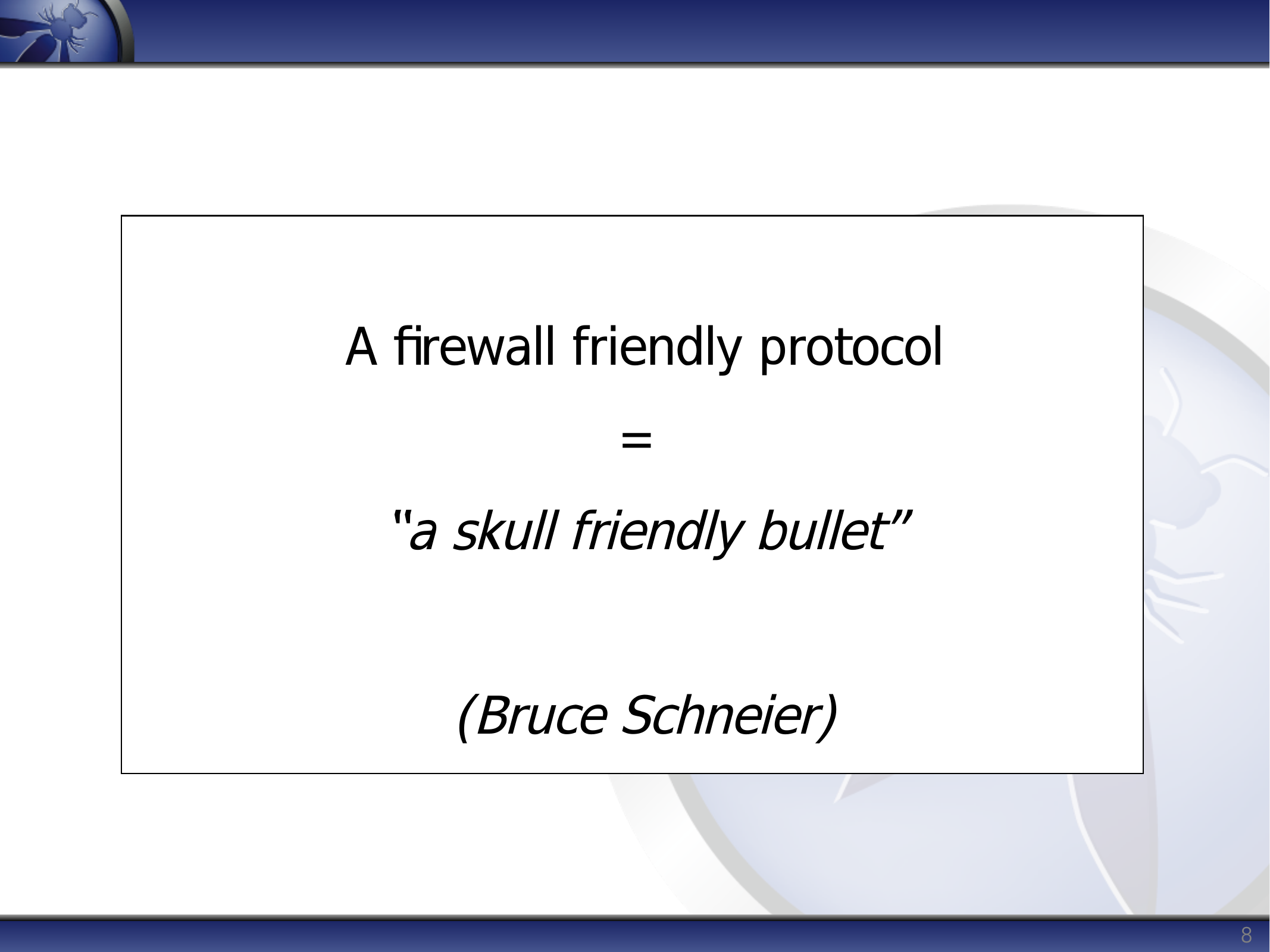

A firewall friendly protocol
=
“a skull friendly bullet”

(Bruce Schneier)
8